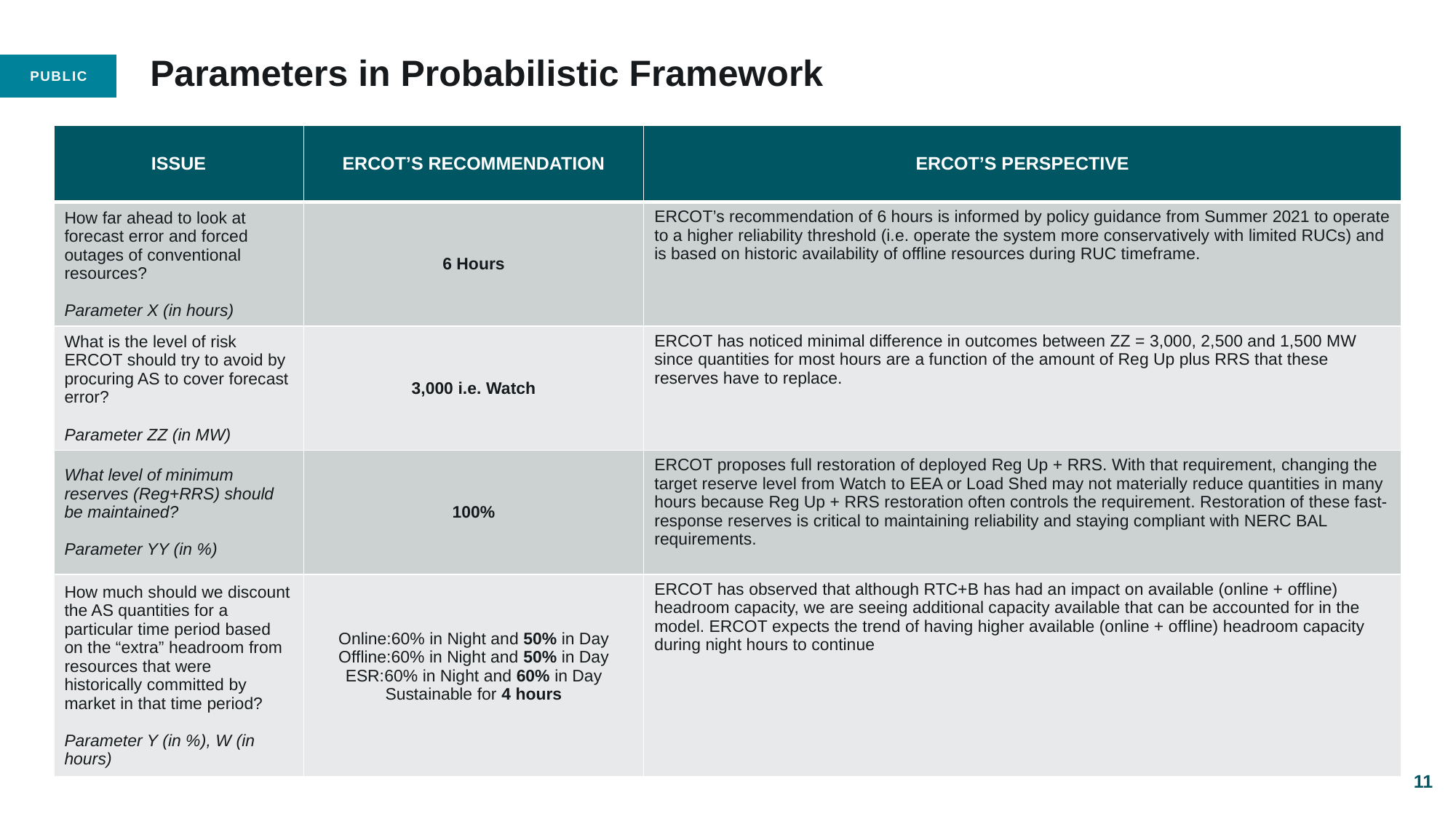

# Parameters in Probabilistic Framework
| Issue | ERCOT’s Recommendation | ERCOT’s Perspective |
| --- | --- | --- |
| How far ahead to look at forecast error and forced outages of conventional resources? Parameter X (in hours) | 6 Hours | ERCOT’s recommendation of 6 hours is informed by policy guidance from Summer 2021 to operate to a higher reliability threshold (i.e. operate the system more conservatively with limited RUCs) and is based on historic availability of offline resources during RUC timeframe. |
| What is the level of risk ERCOT should try to avoid by procuring AS to cover forecast error? Parameter ZZ (in MW) | 3,000 i.e. Watch | ERCOT has noticed minimal difference in outcomes between ZZ = 3,000, 2,500 and 1,500 MW since quantities for most hours are a function of the amount of Reg Up plus RRS that these reserves have to replace. |
| What level of minimum reserves (Reg+RRS) should be maintained? Parameter YY (in %) | 100% | ERCOT proposes full restoration of deployed Reg Up + RRS. With that requirement, changing the target reserve level from Watch to EEA or Load Shed may not materially reduce quantities in many hours because Reg Up + RRS restoration often controls the requirement. Restoration of these fast-response reserves is critical to maintaining reliability and staying compliant with NERC BAL requirements. |
| How much should we discount the AS quantities for a particular time period based on the “extra” headroom from resources that were historically committed by market in that time period? Parameter Y (in %), W (in hours) | Online:60% in Night and 50% in Day Offline:60% in Night and 50% in Day ESR:60% in Night and 60% in Day Sustainable for 4 hours | ERCOT has observed that although RTC+B has had an impact on available (online + offline) headroom capacity, we are seeing additional capacity available that can be accounted for in the model. ERCOT expects the trend of having higher available (online + offline) headroom capacity during night hours to continue |
11